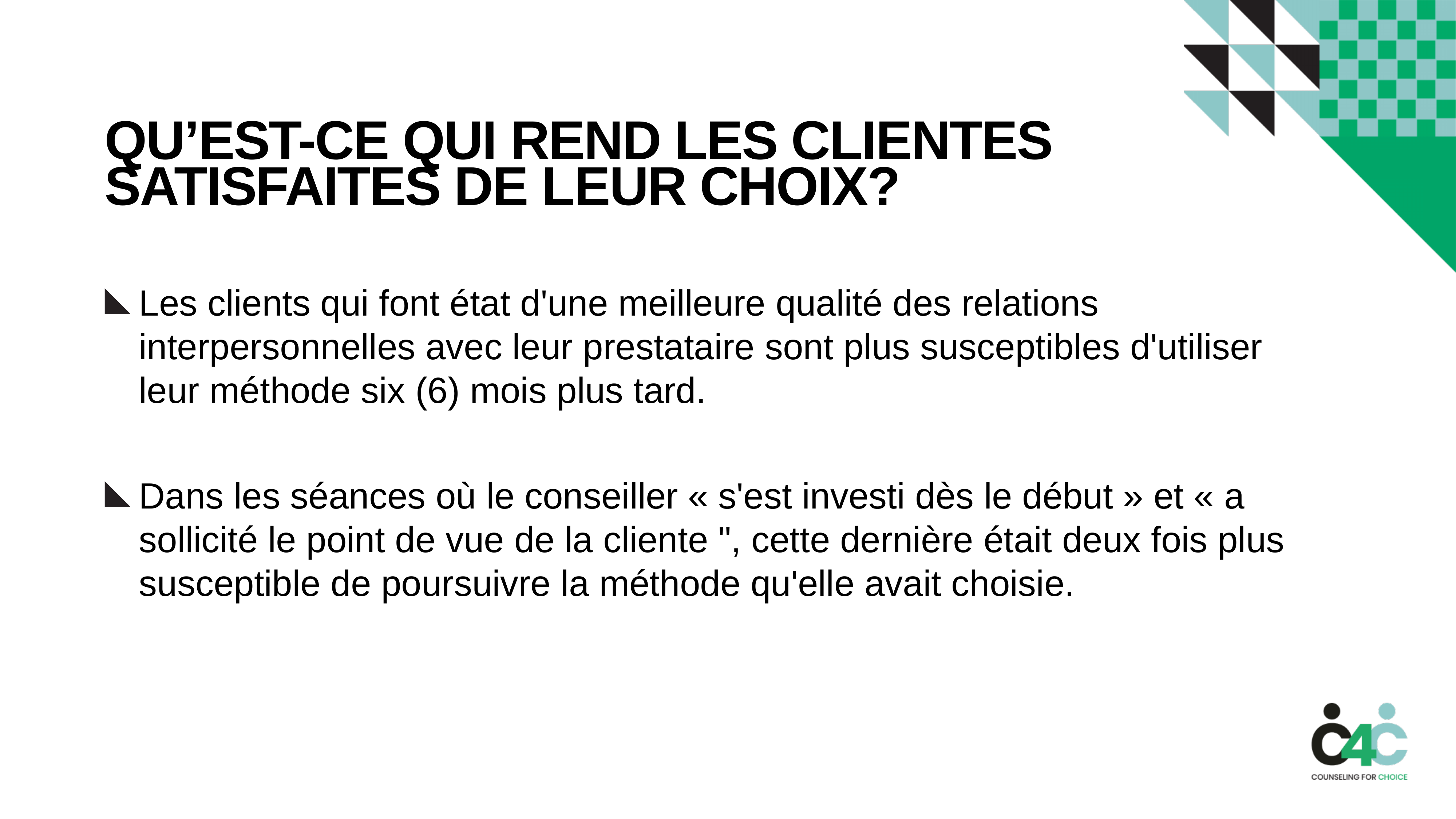

# QU’EST-CE QUI REND LES CLIENTES SATISFAITES DE LEUR CHOIX?
Les clients qui font état d'une meilleure qualité des relations interpersonnelles avec leur prestataire sont plus susceptibles d'utiliser leur méthode six (6) mois plus tard.

Dans les séances où le conseiller « s'est investi dès le début » et « a sollicité le point de vue de la cliente ", cette dernière était deux fois plus susceptible de poursuivre la méthode qu'elle avait choisie.